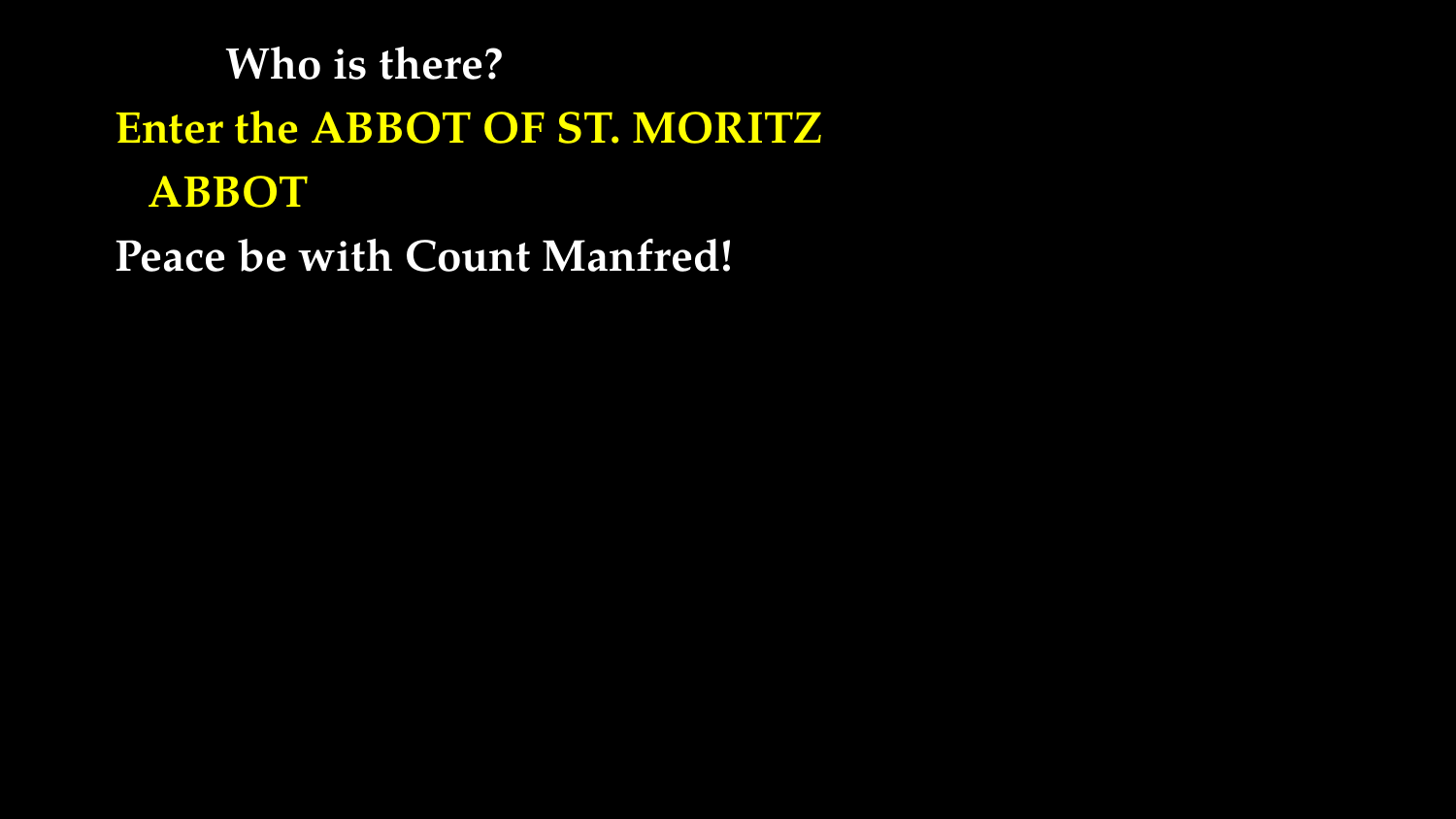

# Who is there? Enter the ABBOT OF ST. MORITZ ABBOT Peace be with Count Manfred!